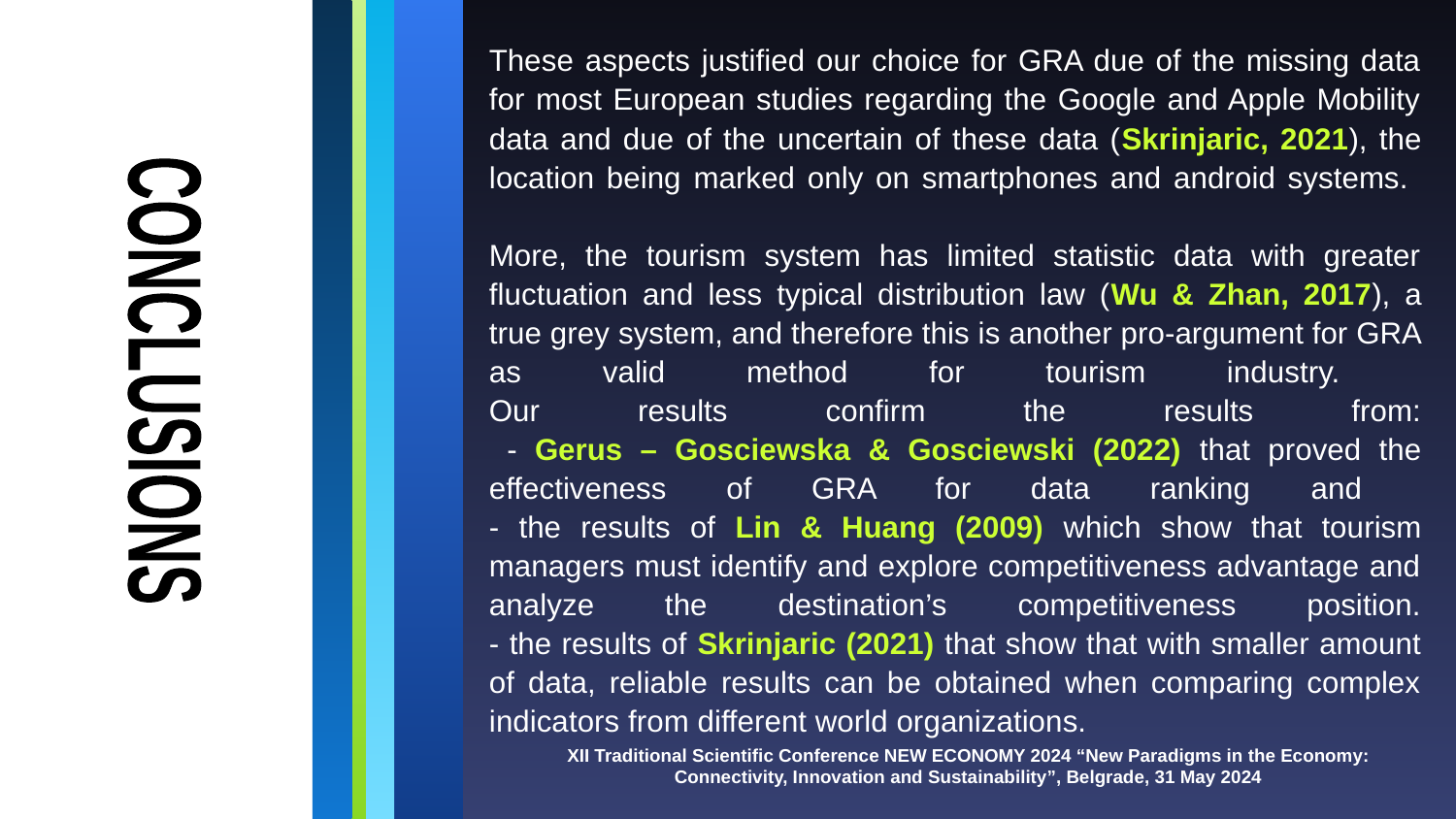

CONCLUSIONS
# These aspects justified our choice for GRA due of the missing data for most European studies regarding the Google and Apple Mobility data and due of the uncertain of these data (Skrinjaric, 2021), the location being marked only on smartphones and android systems. More, the tourism system has limited statistic data with greater fluctuation and less typical distribution law (Wu & Zhan, 2017), a true grey system, and therefore this is another pro-argument for GRA as valid method for tourism industry. Our results confirm the results from: - Gerus – Gosciewska & Gosciewski (2022) that proved the effectiveness of GRA for data ranking and - the results of Lin & Huang (2009) which show that tourism managers must identify and explore competitiveness advantage and analyze the destination’s competitiveness position. - the results of Skrinjaric (2021) that show that with smaller amount of data, reliable results can be obtained when comparing complex indicators from different world organizations.
XII Traditional Scientific Conference NEW ECONOMY 2024 “New Paradigms in the Economy: Connectivity, Innovation and Sustainability”, Belgrade, 31 May 2024